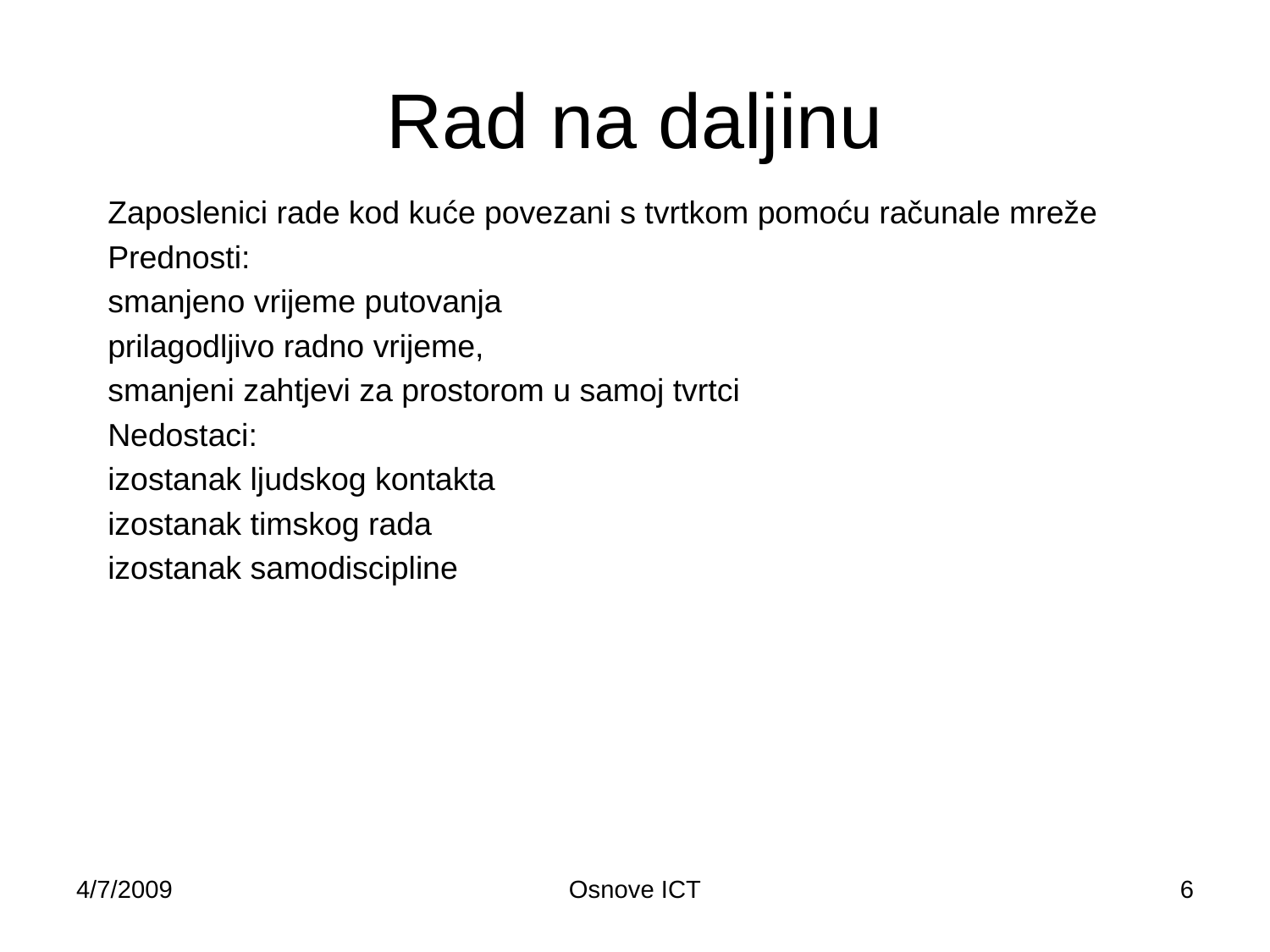

# Rad na daljinu
Zaposlenici rade kod kuće povezani s tvrtkom pomoću računale mreže
Prednosti:
smanjeno vrijeme putovanja
prilagodljivo radno vrijeme,
smanjeni zahtjevi za prostorom u samoj tvrtci
Nedostaci:
izostanak ljudskog kontakta
izostanak timskog rada
izostanak samodiscipline
4/7/2009
Osnove ICT
6